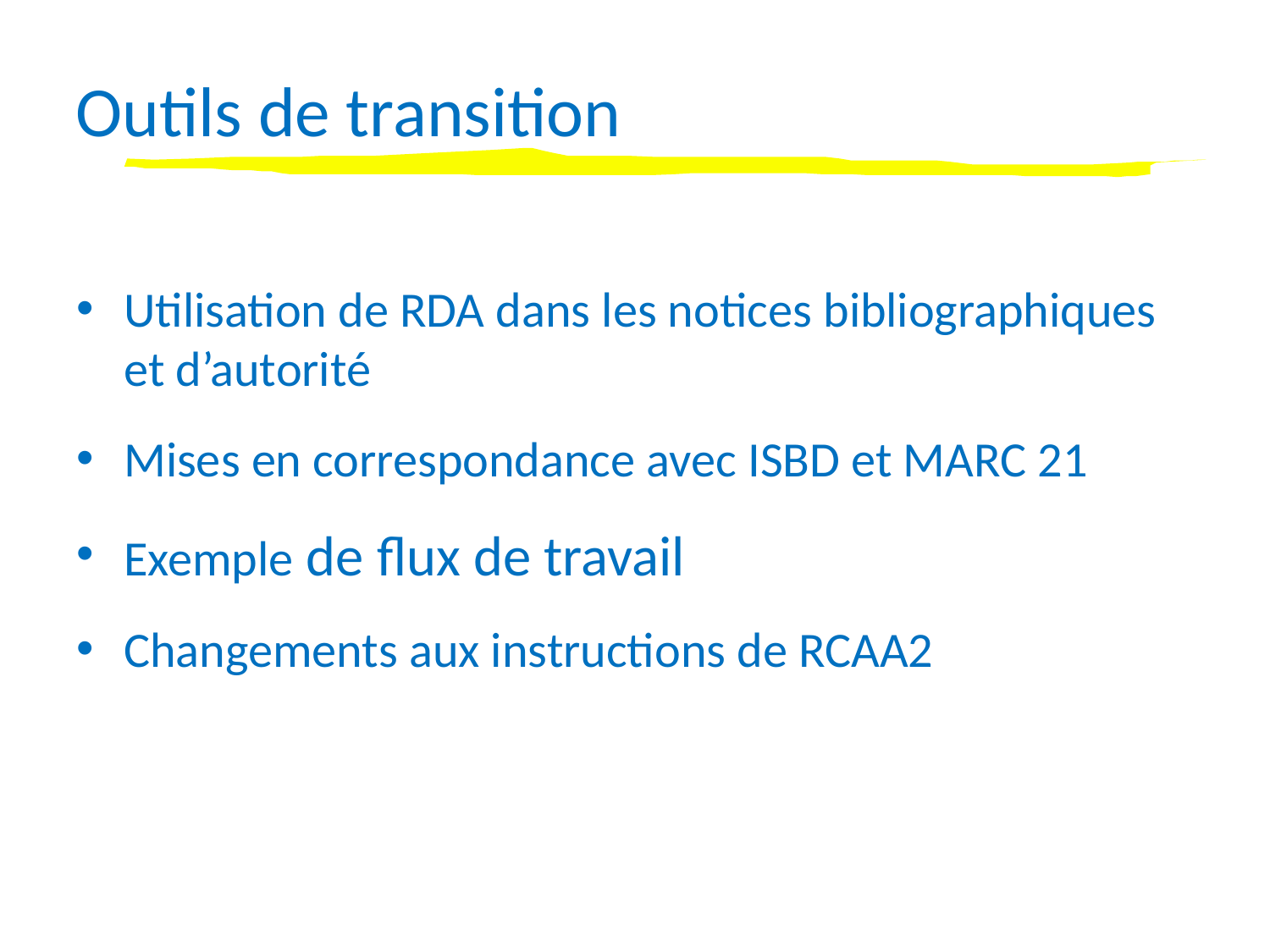

Outils de transition

Utilisation de RDA dans les notices bibliographiques et d’autorité
Mises en correspondance avec ISBD et MARC 21
Exemple de flux de travail
Changements aux instructions de RCAA2